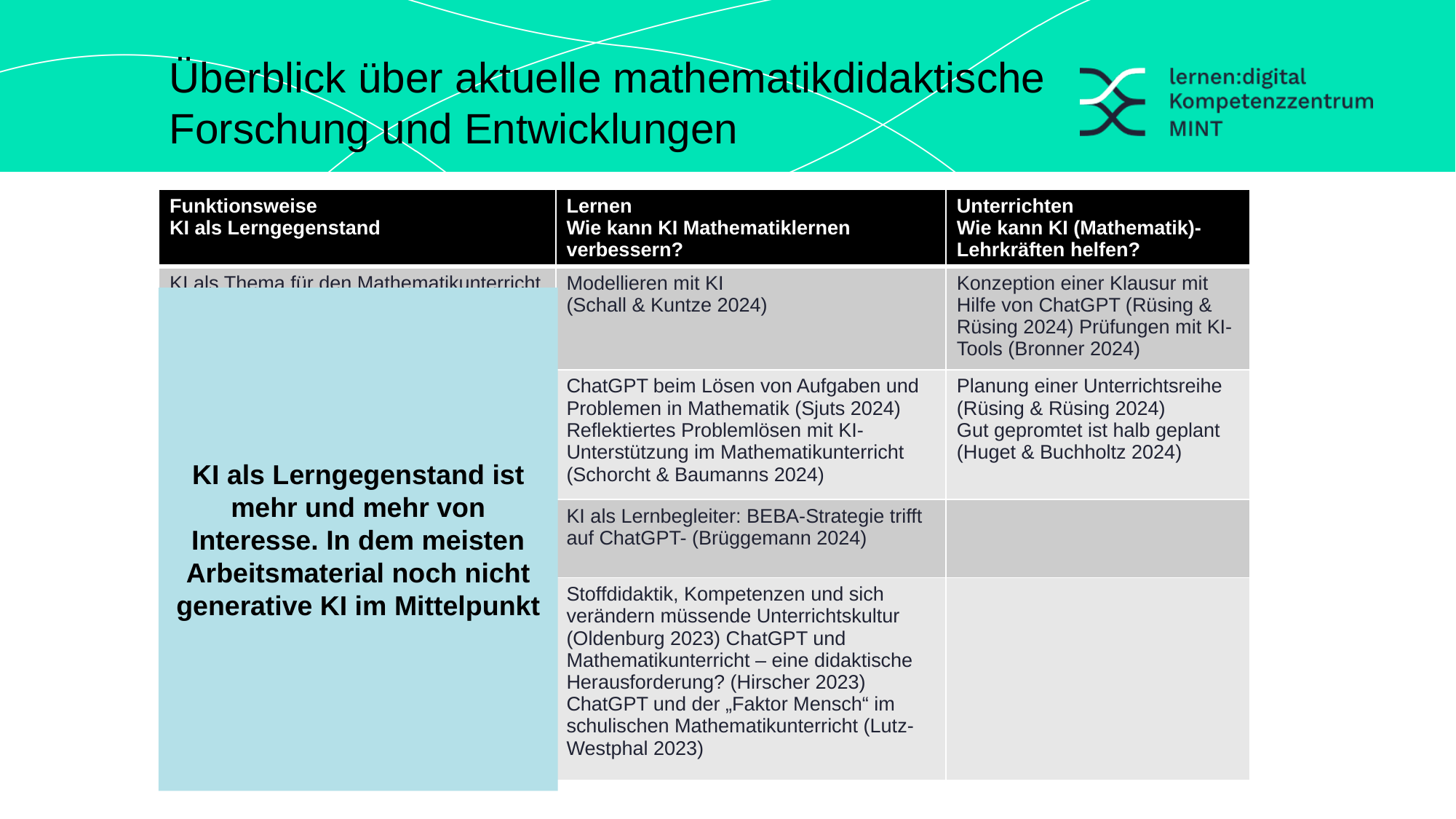

Überblick über aktuelle mathematikdidaktische Forschung und Entwicklungen
| Funktionsweise KI als Lerngegenstand | Lernen Wie kann KI Mathematiklernen verbessern? | Unterrichten Wie kann KI (Mathematik)-Lehrkräften helfen? |
| --- | --- | --- |
| KI als Thema für den Mathematikunterricht (Biehler, Schönbrodt & Frank 2024) | Modellieren mit KI (Schall & Kuntze 2024) | Konzeption einer Klausur mit Hilfe von ChatGPT (Rüsing & Rüsing 2024) Prüfungen mit KI-Tools (Bronner 2024) |
| Funktionsweise von prädikativer (Streamingdienste) oder generativer KI (Wortvorschläge beim Chatten) (Schönbrodt & Rantzau 2024; Hofmann & Frank 2024) | ChatGPT beim Lösen von Aufgaben und Problemen in Mathematik (Sjuts 2024) Reflektiertes Problemlösen mit KI-Unterstützung im Mathematikunterricht (Schorcht & Baumanns 2024) | Planung einer Unterrichtsreihe (Rüsing & Rüsing 2024) Gut gepromtet ist halb geplant (Huget & Buchholtz 2024) |
| Kritischer Blick auf Biases von KI: „Bist du auf dem Arbeitsmarkt vermittelbar?“ (Bauer & Lengnink 2024) | KI als Lernbegleiter: BEBA-Strategie trifft auf ChatGPT- (Brüggemann 2024) |  |
|  | Stoffdidaktik, Kompetenzen und sich verändern müssende Unterrichtskultur (Oldenburg 2023) ChatGPT und Mathematikunterricht – eine didaktische Herausforderung? (Hirscher 2023) ChatGPT und der „Faktor Mensch“ im schulischen Mathematikunterricht (Lutz-Westphal 2023) |  |
[Inhalte bitte hier einsetzen]

KI als Lerngegenstand ist mehr und mehr von Interesse. In dem meisten Arbeitsmaterial noch nicht generative KI im Mittelpunkt